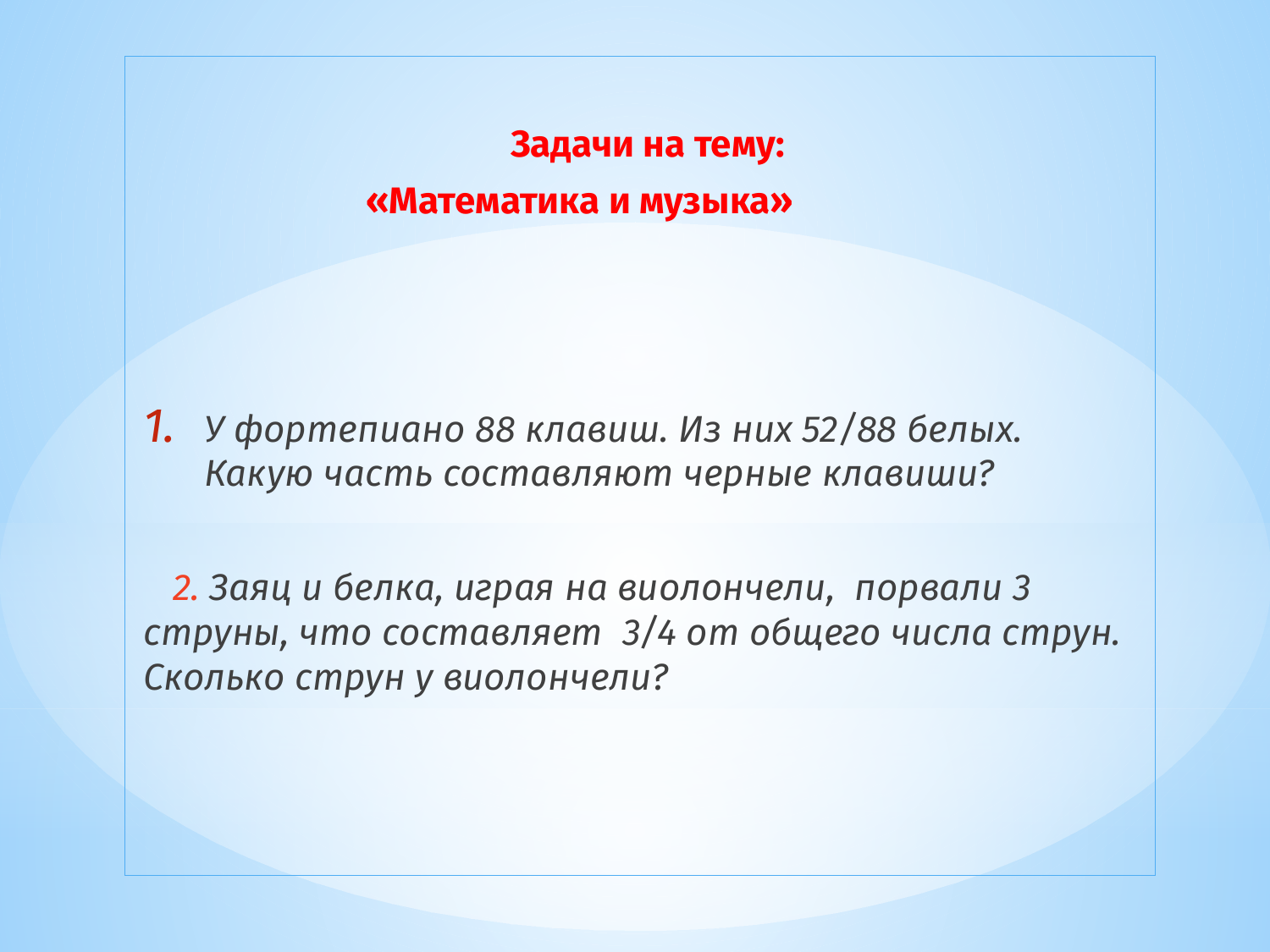

Задачи на тему:
                         «Математика и музыка»

У фортепиано 88 клавиш. Из них 52/88 белых. Какую часть составляют черные клавиши?

2. Заяц и белка, играя на виолончели,  порвали 3 струны, что составляет  3/4 от общего числа струн. Сколько струн у виолончели?